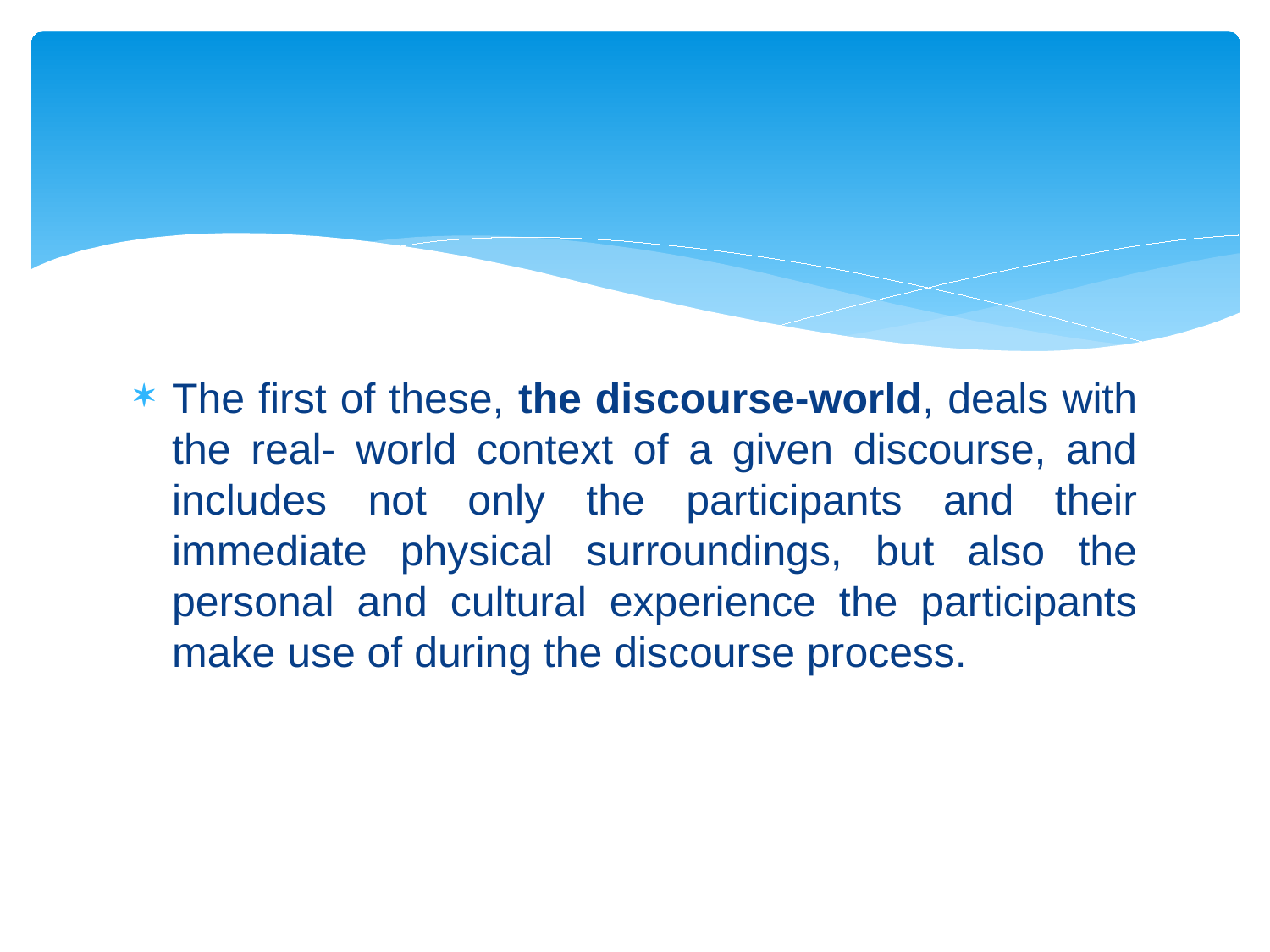

#

The first of these, the discourse-world, deals with the real- world context of a given discourse, and includes not only the participants and their immediate physical surroundings, but also the personal and cultural experience the participants make use of during the discourse process.